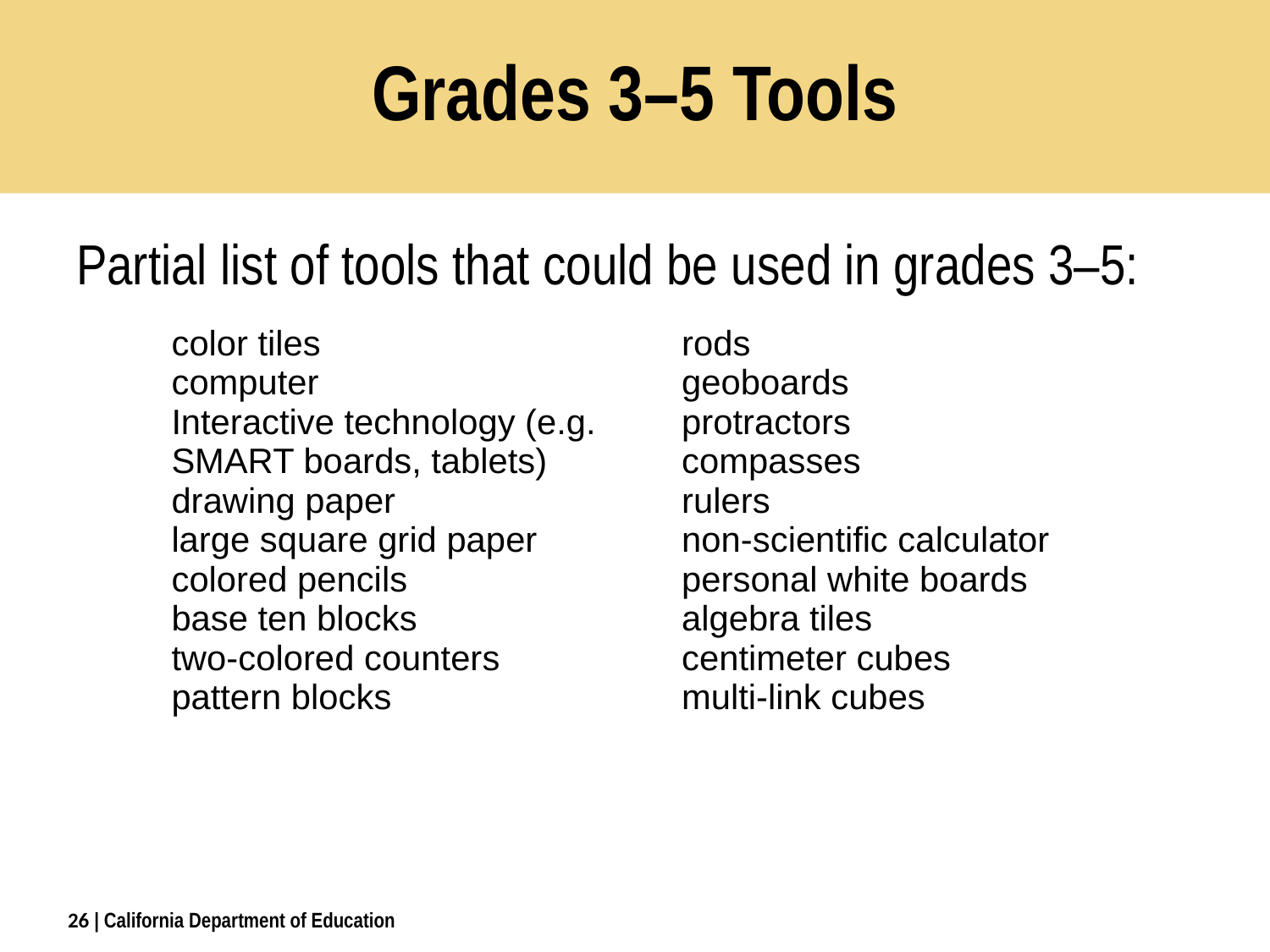

# Grades 3–5 Tools
|  |  |
| --- | --- |
|  |  |
Partial list of tools that could be used in grades 3–5:
|  |  |
| --- | --- |
| color tiles computer Interactive technology (e.g. SMART boards, tablets) drawing paper large square grid paper colored pencils base ten blocks two-colored counters pattern blocks | rods geoboards protractors compasses rulers non-scientific calculator personal white boards algebra tiles centimeter cubes multi-link cubes |
| --- | --- |
26
| California Department of Education